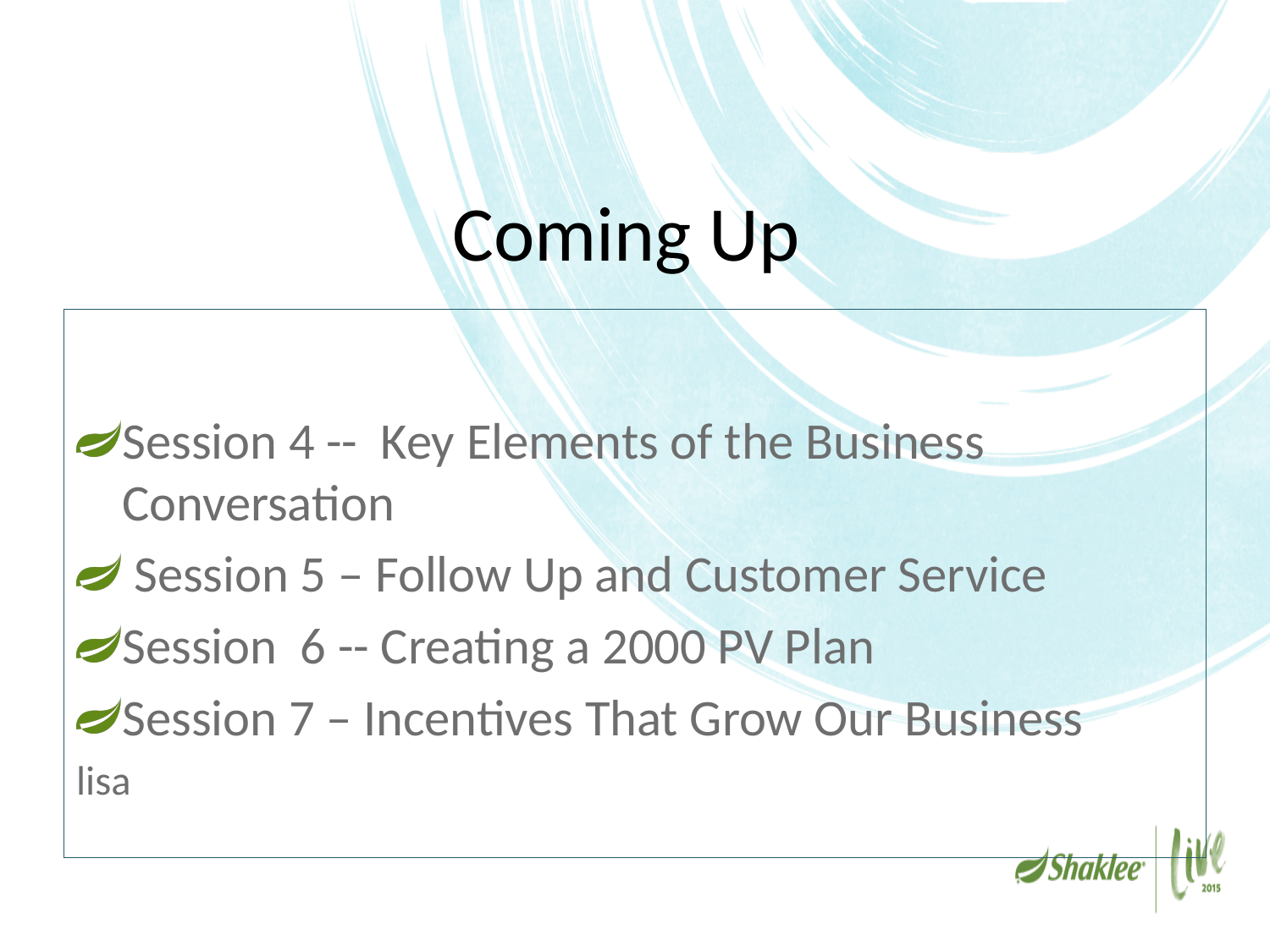

# Coming Up

Session 4 --  Key Elements of the Business 												Conversation
 Session 5 – Follow Up and Customer Service
Session  6 -- Creating a 2000 PV Plan
Session 7 – Incentives That Grow Our Business
lisa